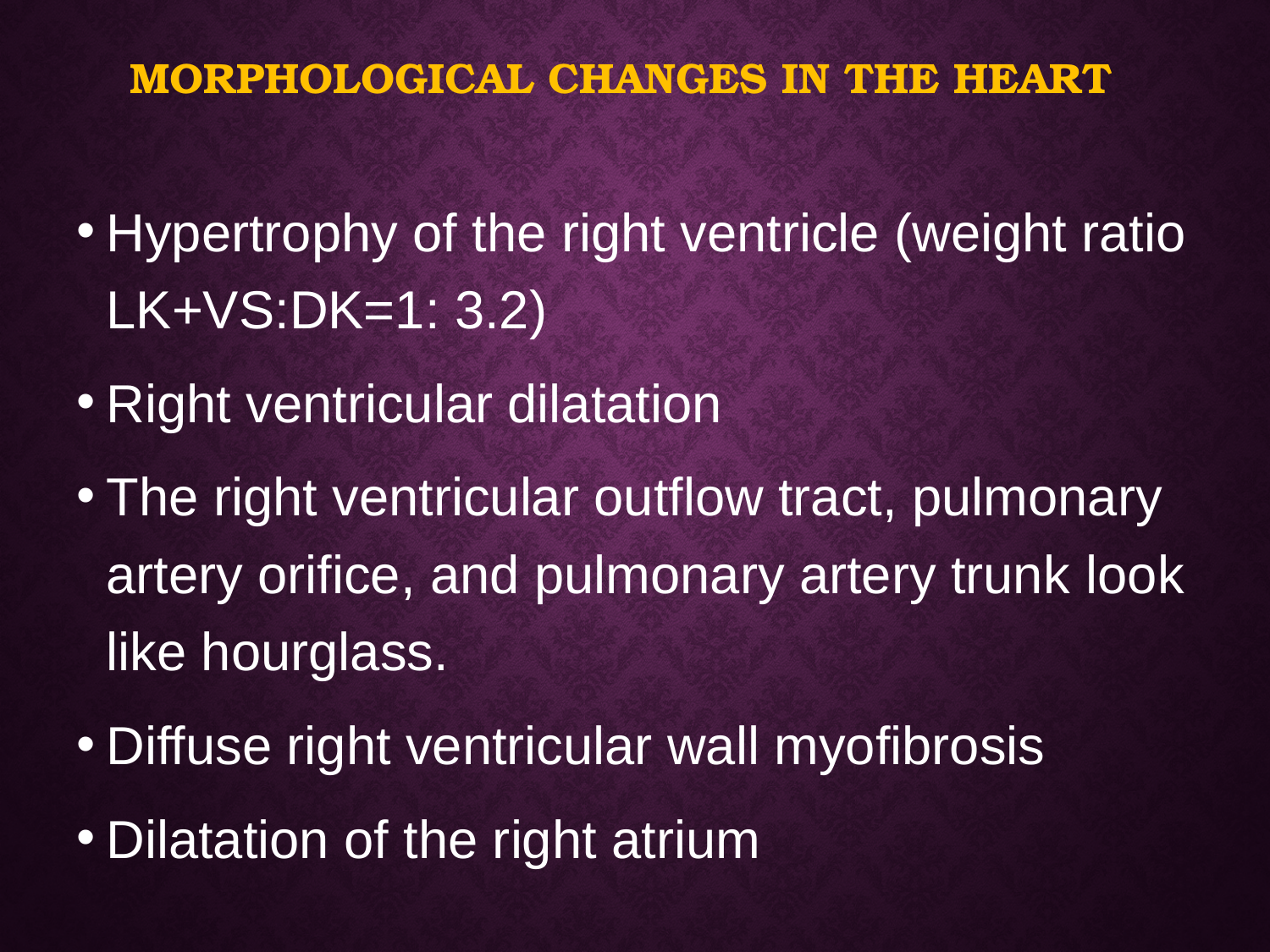

# Morphological changes in the heart
Hypertrophy of the right ventricle (weight ratio LK+VS:DK=1: 3.2)
Right ventricular dilatation
The right ventricular outflow tract, pulmonary artery orifice, and pulmonary artery trunk look like hourglass.
Diffuse right ventricular wall myofibrosis
Dilatation of the right atrium